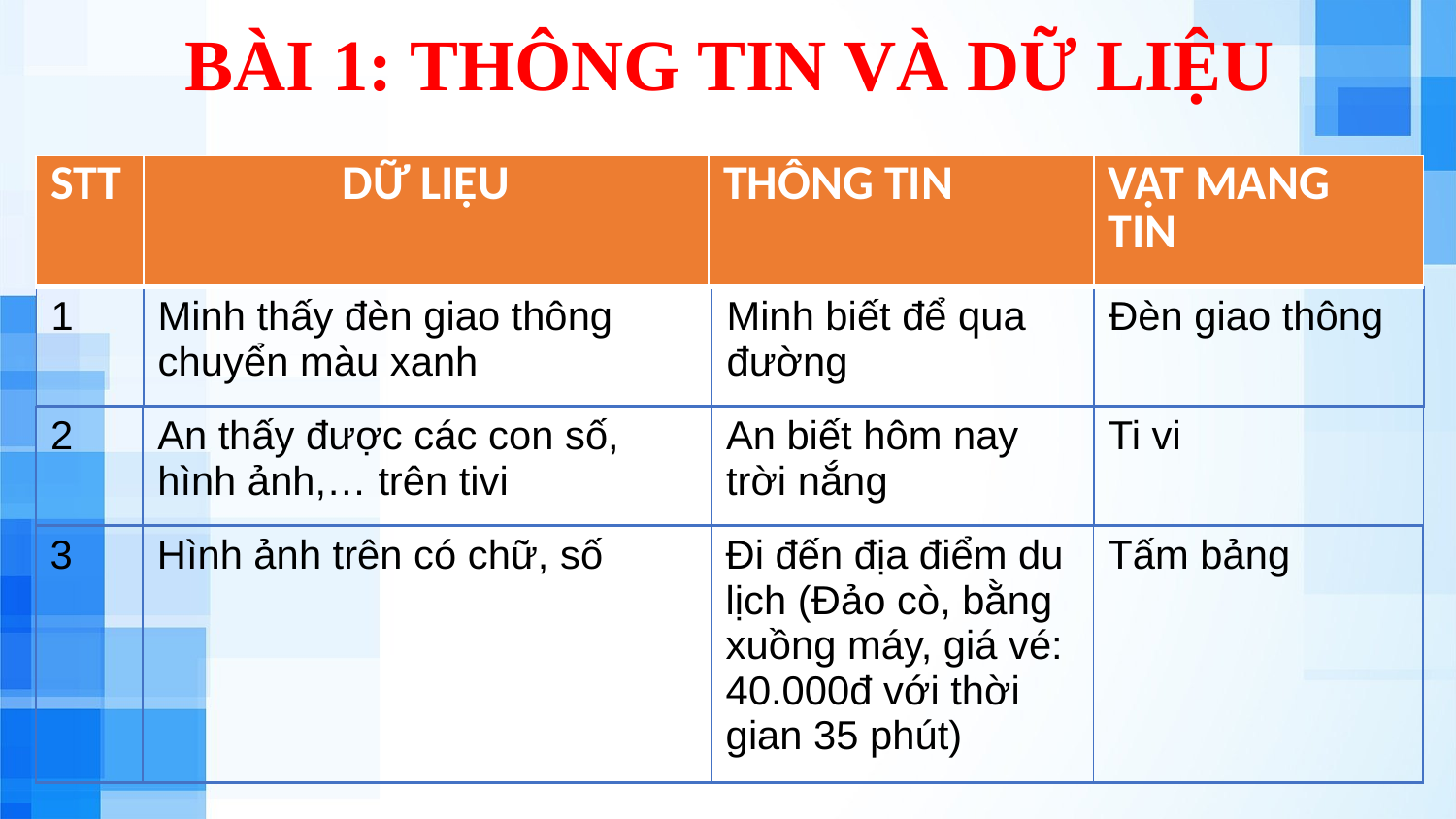

BÀI 1: THÔNG TIN VÀ DỮ LIỆU
| STT | DỮ LIỆU | THÔNG TIN | VẬT MANG TIN |
| --- | --- | --- | --- |
| 1 | Minh thấy đèn giao thông chuyển màu xanh | Minh biết để qua đường | Đèn giao thông |
| --- | --- | --- | --- |
| 2 | An thấy được các con số, hình ảnh,… trên tivi | An biết hôm nay trời nắng | Ti vi |
| --- | --- | --- | --- |
| 3 | Hình ảnh trên có chữ, số | Đi đến địa điểm du lịch (Đảo cò, bằng xuồng máy, giá vé: 40.000đ với thời gian 35 phút) | Tấm bảng |
| --- | --- | --- | --- |